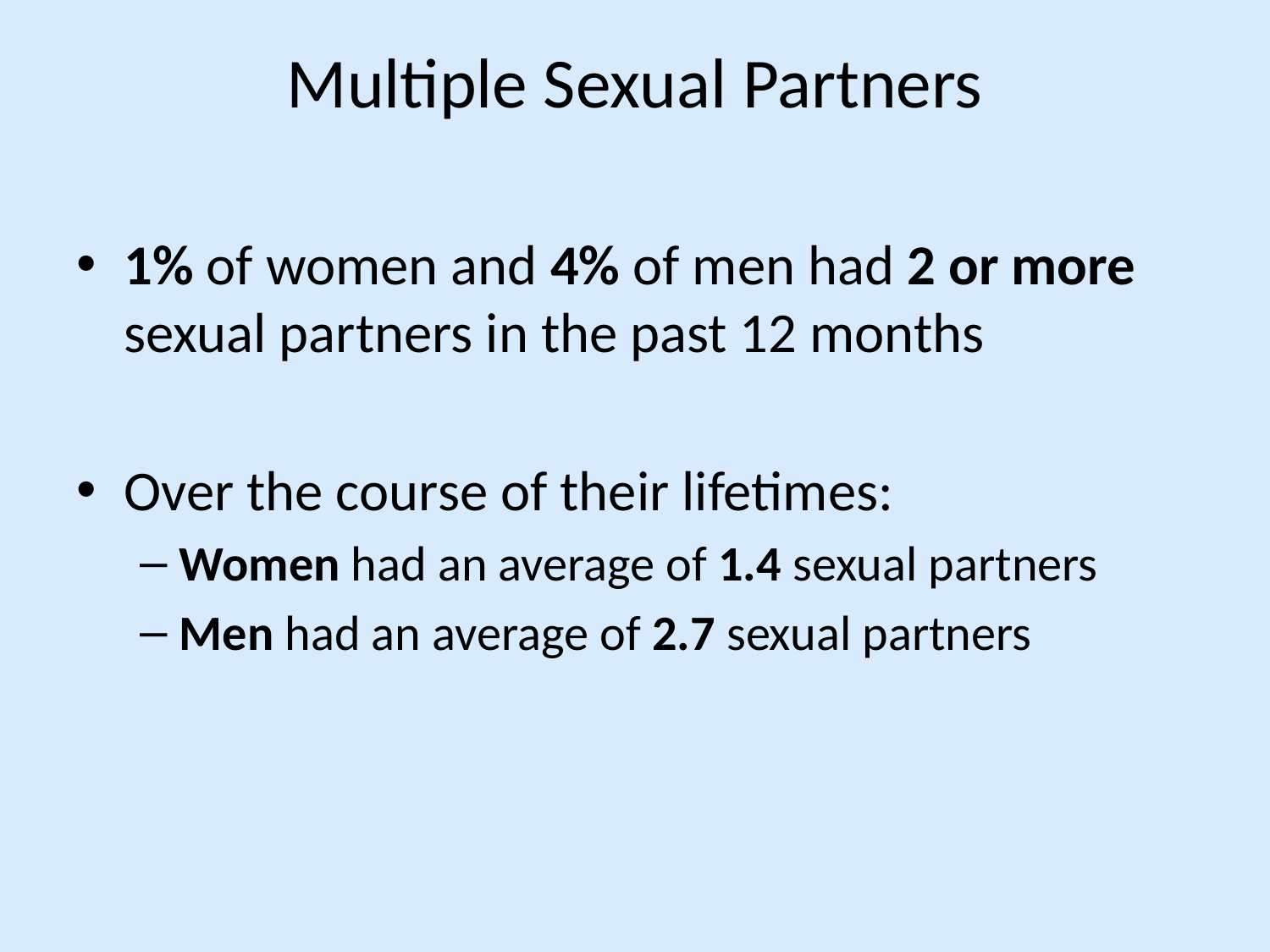

# Multiple Sexual Partners
1% of women and 4% of men had 2 or more sexual partners in the past 12 months

Over the course of their lifetimes:
Women had an average of 1.4 sexual partners
Men had an average of 2.7 sexual partners